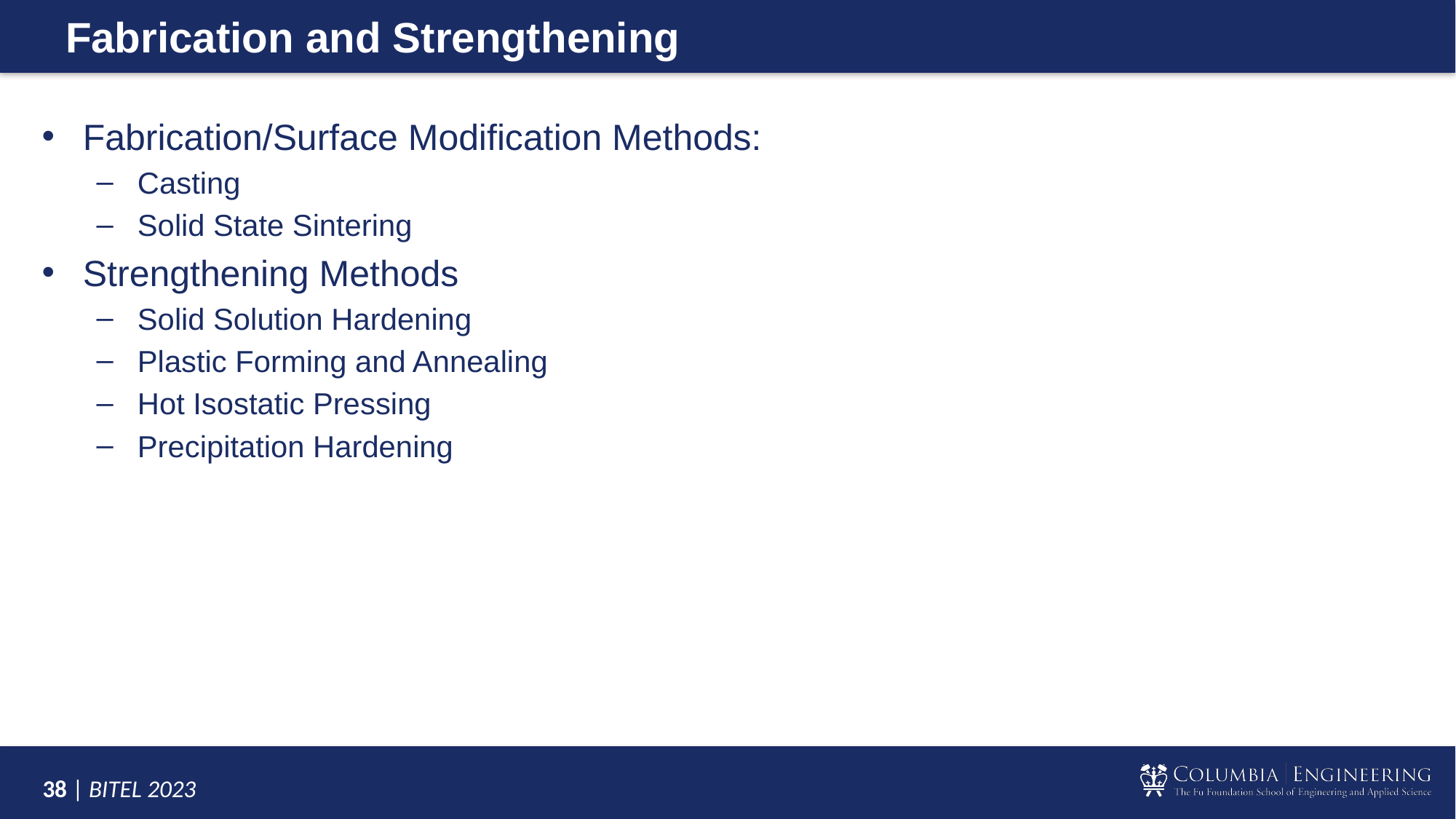

# Fabrication and Strengthening
Fabrication/Surface Modification Methods:
Casting
Solid State Sintering
Strengthening Methods
Solid Solution Hardening
Plastic Forming and Annealing
Hot Isostatic Pressing
Precipitation Hardening